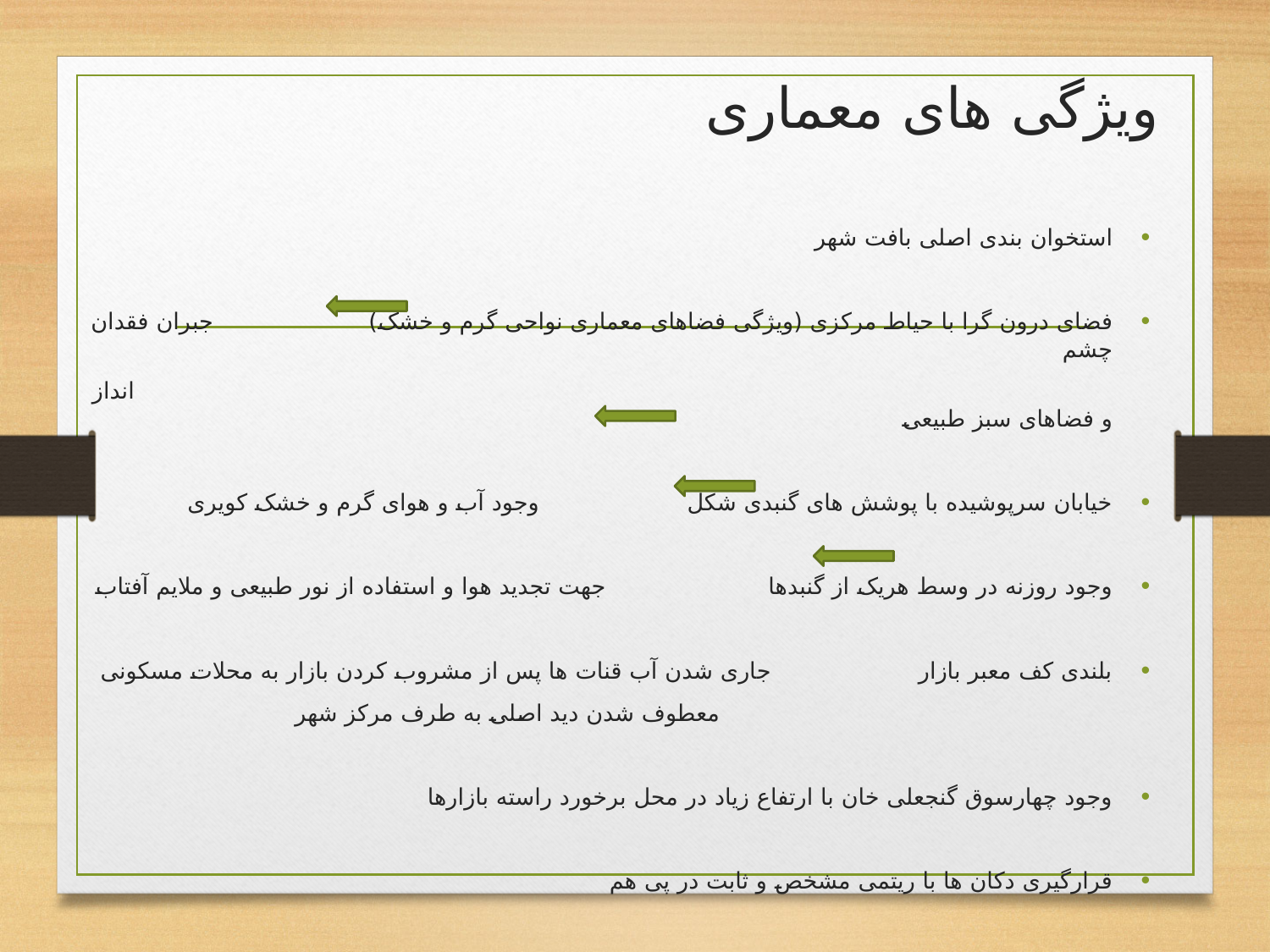

# ویژگی های معماری
استخوان بندی اصلی بافت شهر

فضای درون گرا با حیاط مرکزی (ویژگی فضاهای معماری نواحی گرم و خشک)                     جبران فقدان چشم
                                                                                                                                         انداز و فضاهای سبز طبیعی

خیابان سرپوشیده با پوشش های گنبدی شکل                    وجود آب و هوای گرم و خشک کویری

وجود روزنه در وسط هریک از گنبدها                      جهت تجدید هوا و استفاده از نور طبیعی و ملایم آفتاب

بلندی کف معبر بازار                    جاری شدن آب قنات ها پس از مشروب کردن بازار به محلات مسکونی
                                                          معطوف شدن دید اصلی به طرف مرکز شهر

وجود چهارسوق گنجعلی خان با ارتفاع زیاد در محل برخورد راسته بازارها

قرارگیری دکان ها با ریتمی مشخص و ثابت در پی هم